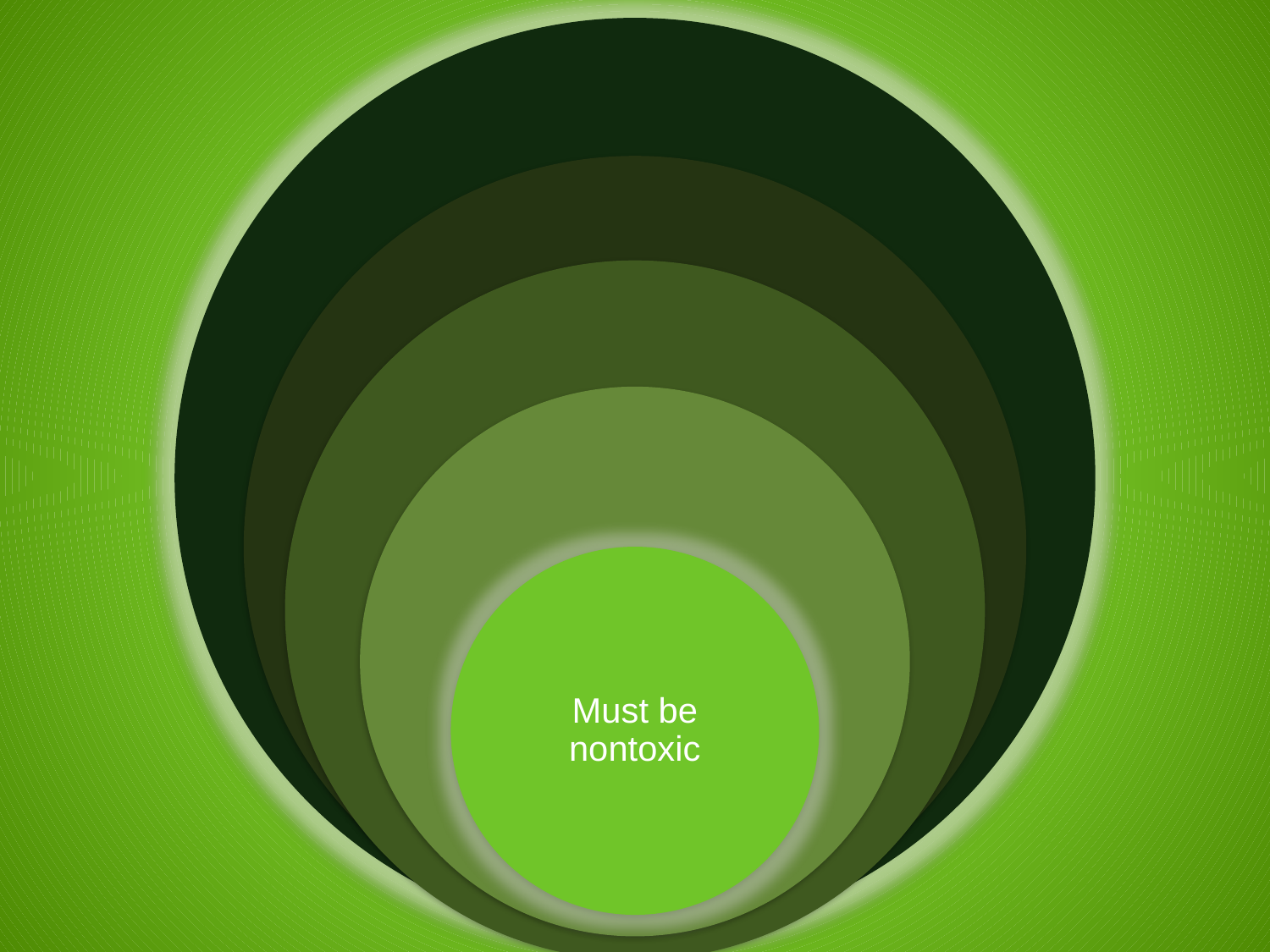

Must have appropriate physical properties for the area of the body they are being used

Can easily be made into a shape of choice

Must be noncarcinogenic

Must be biocompatible

Must be nontoxic

Biomaterials